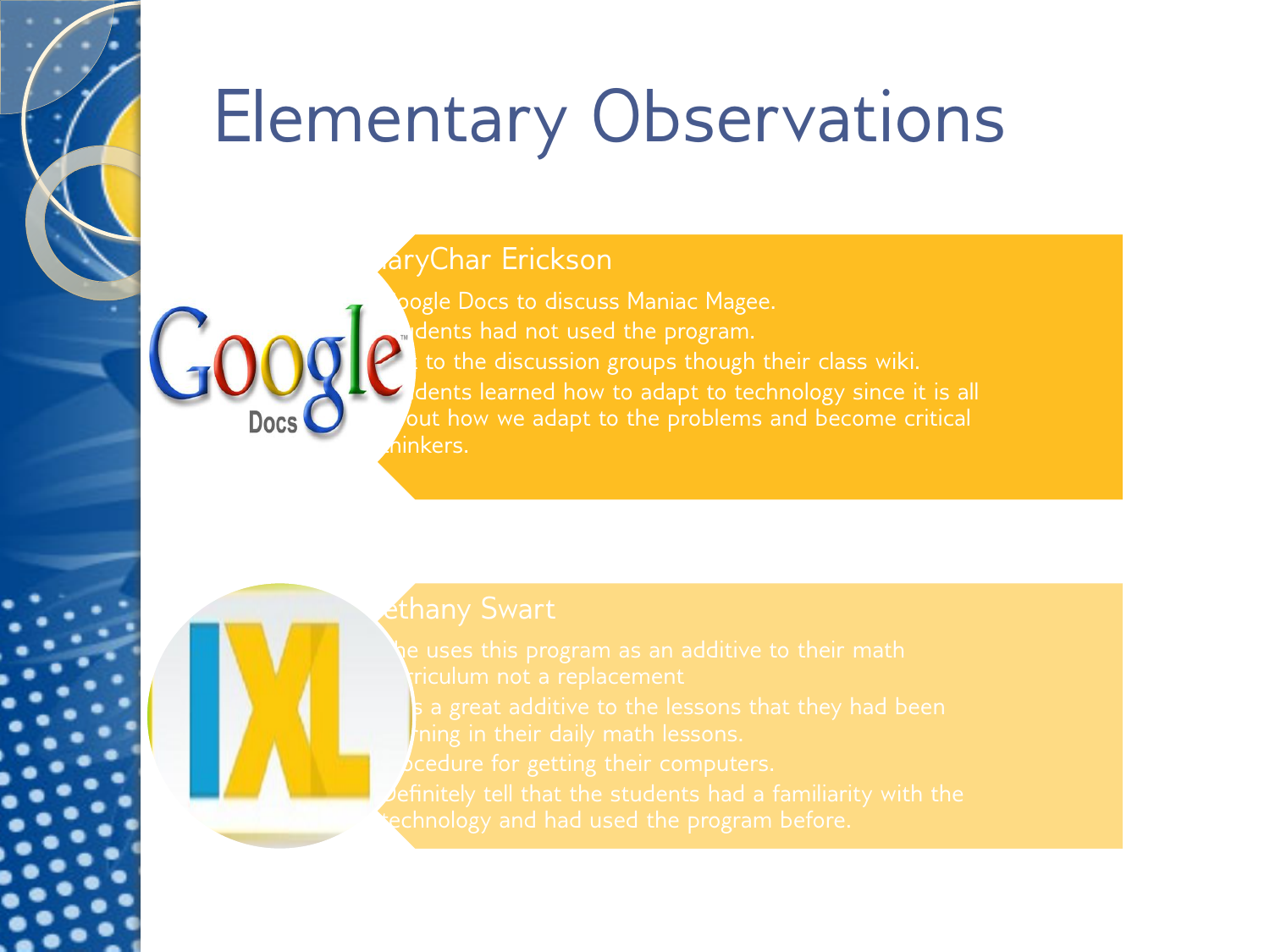

# Elementary Observations
MaryChar Erickson
Google Docs to discuss Maniac Magee.
Students had not used the program.
Got to the discussion groups though their class wiki.
Students learned how to adapt to technology since it is all about how we adapt to the problems and become critical thinkers.
Bethany Swart
She uses this program as an additive to their math curriculum not a replacement
Was a great additive to the lessons that they had been learning in their daily math lessons.
Procedure for getting their computers.
Definitely tell that the students had a familiarity with the technology and had used the program before.